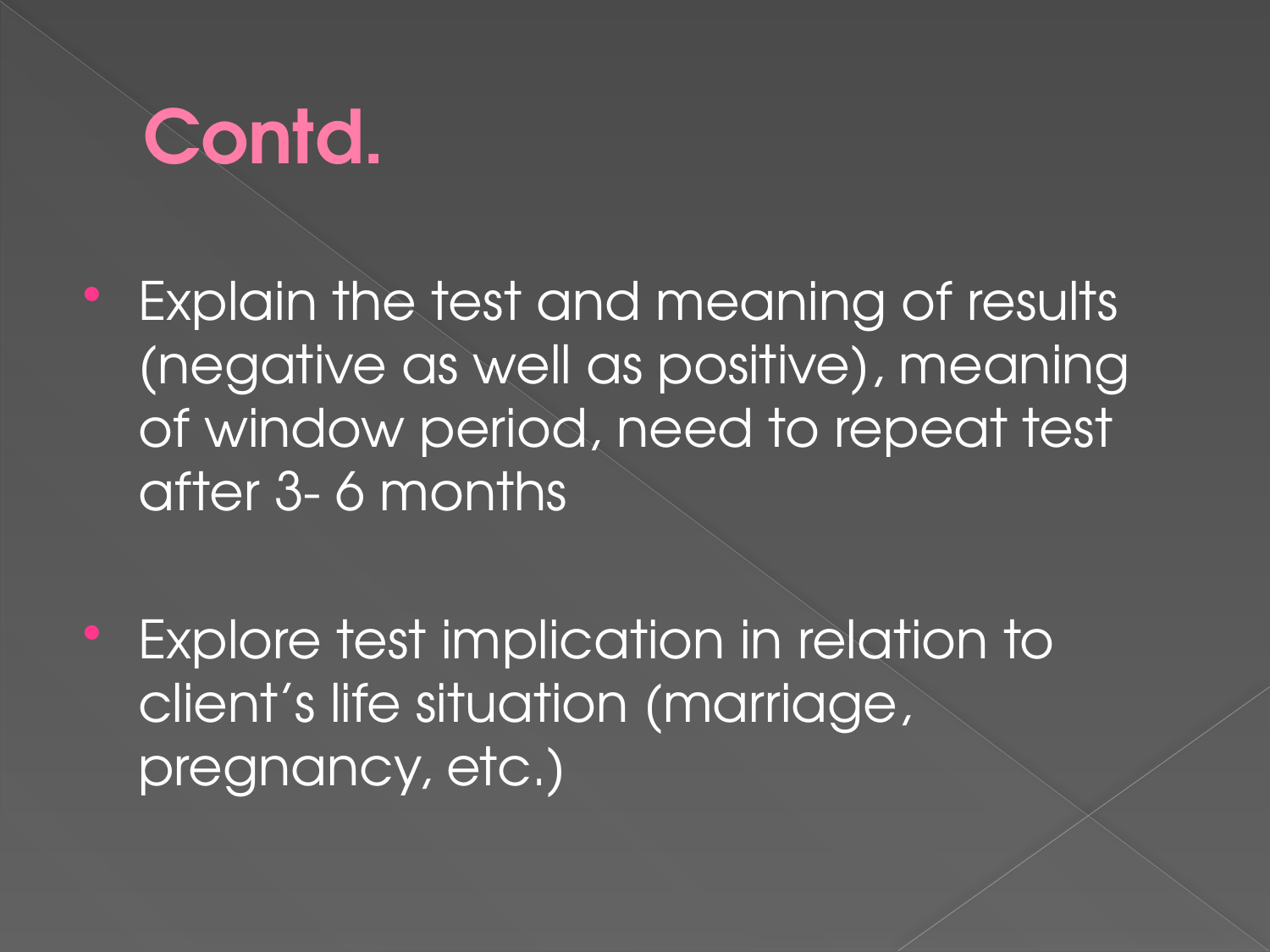

# Contd.
Explain the test and meaning of results (negative as well as positive), meaning of window period, need to repeat test after 3- 6 months

Explore test implication in relation to client’s life situation (marriage, pregnancy, etc.)